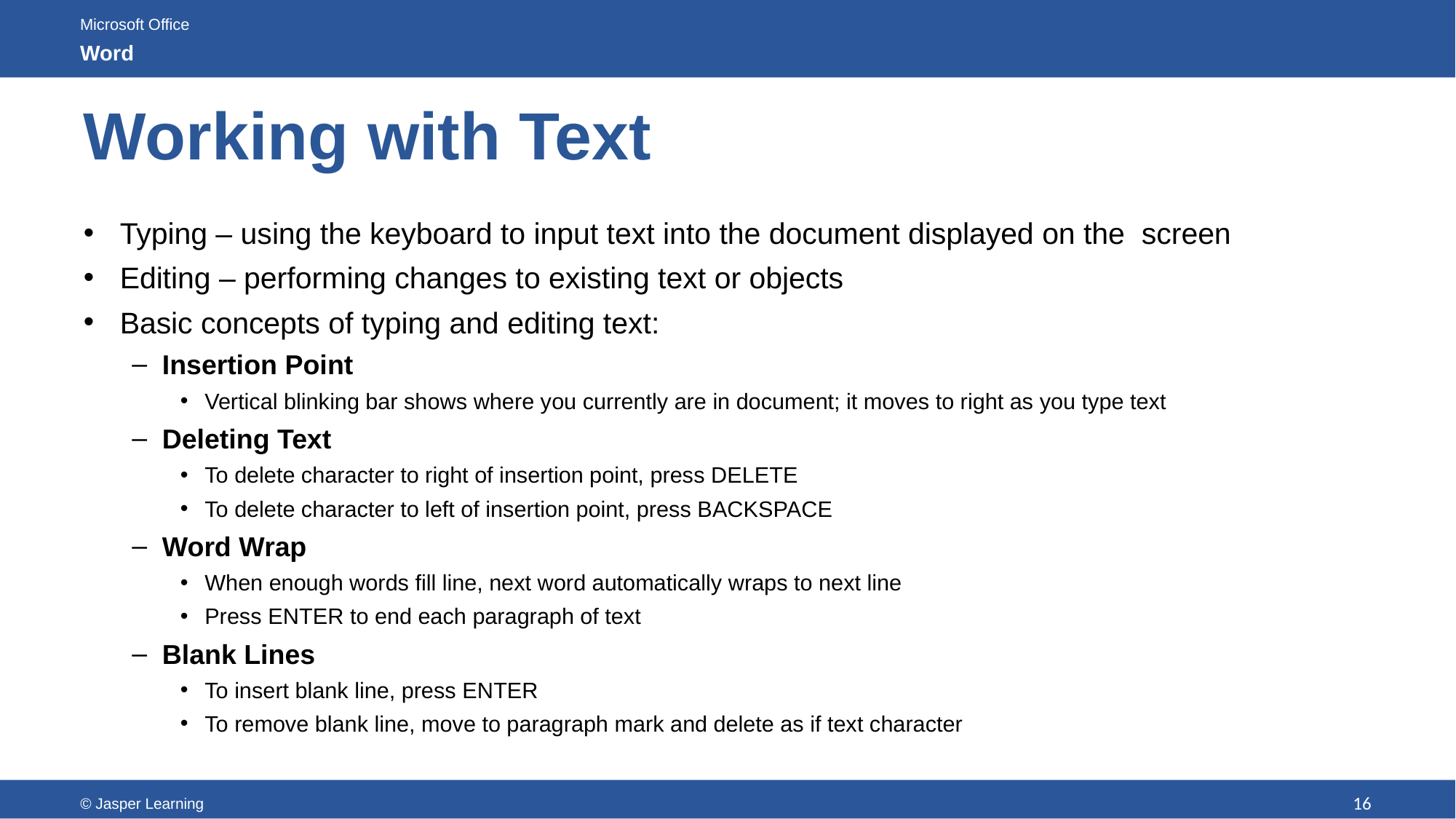

# Working with Text
Typing – using the keyboard to input text into the document displayed on the  screen
Editing – performing changes to existing text or objects
Basic concepts of typing and editing text:
Insertion Point
Vertical blinking bar shows where you currently are in document; it moves to right as you type text
Deleting Text
To delete character to right of insertion point, press DELETE
To delete character to left of insertion point, press BACKSPACE
Word Wrap
When enough words fill line, next word automatically wraps to next line
Press ENTER to end each paragraph of text
Blank Lines
To insert blank line, press ENTER
To remove blank line, move to paragraph mark and delete as if text character

© Jasper Learning
16